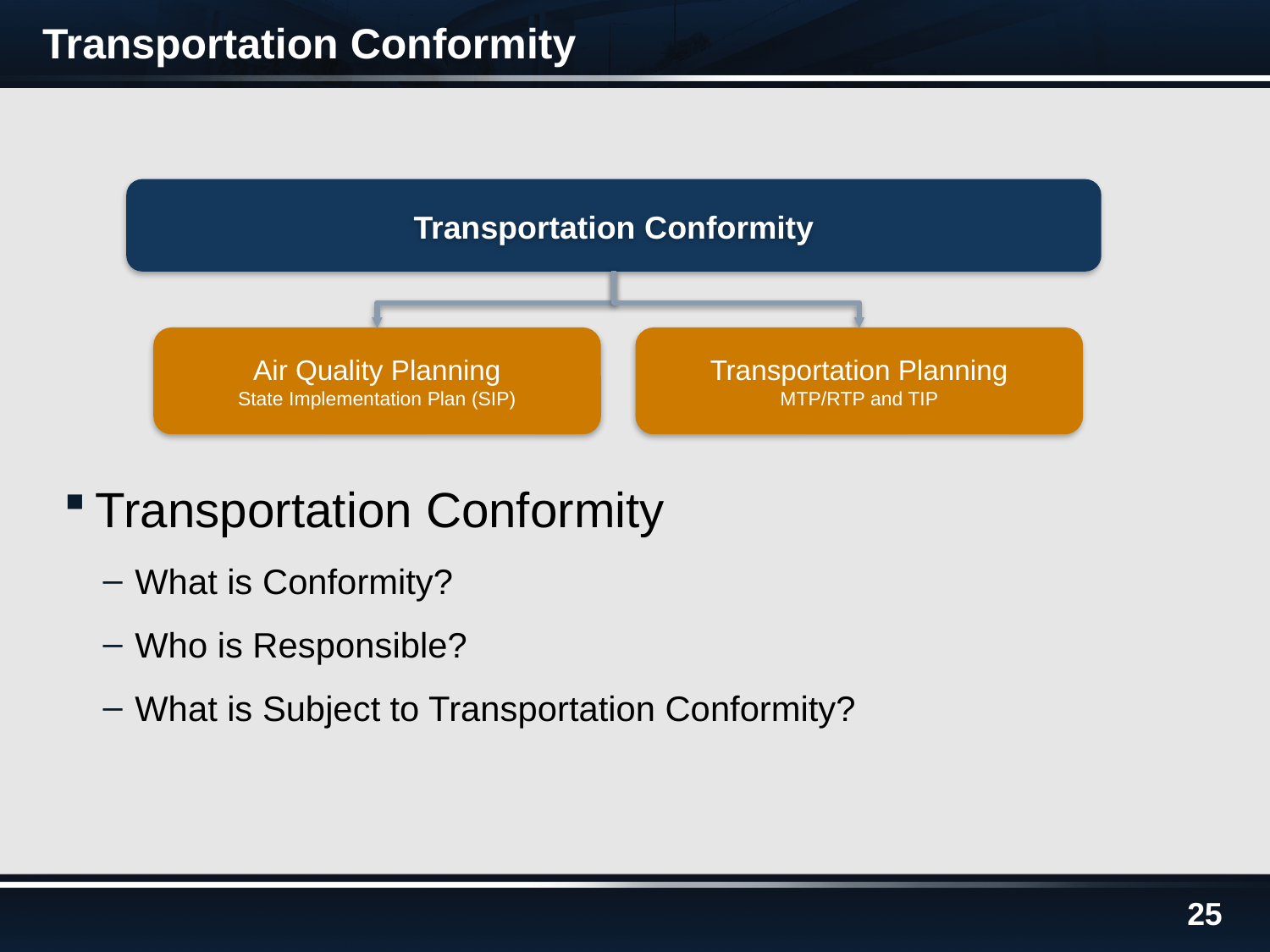

# Transportation Conformity

Transportation Conformity
Air Quality Planning
State Implementation Plan (SIP)
Transportation Planning
MTP/RTP and TIP
Transportation Conformity
What is Conformity?
Who is Responsible?
What is Subject to Transportation Conformity?